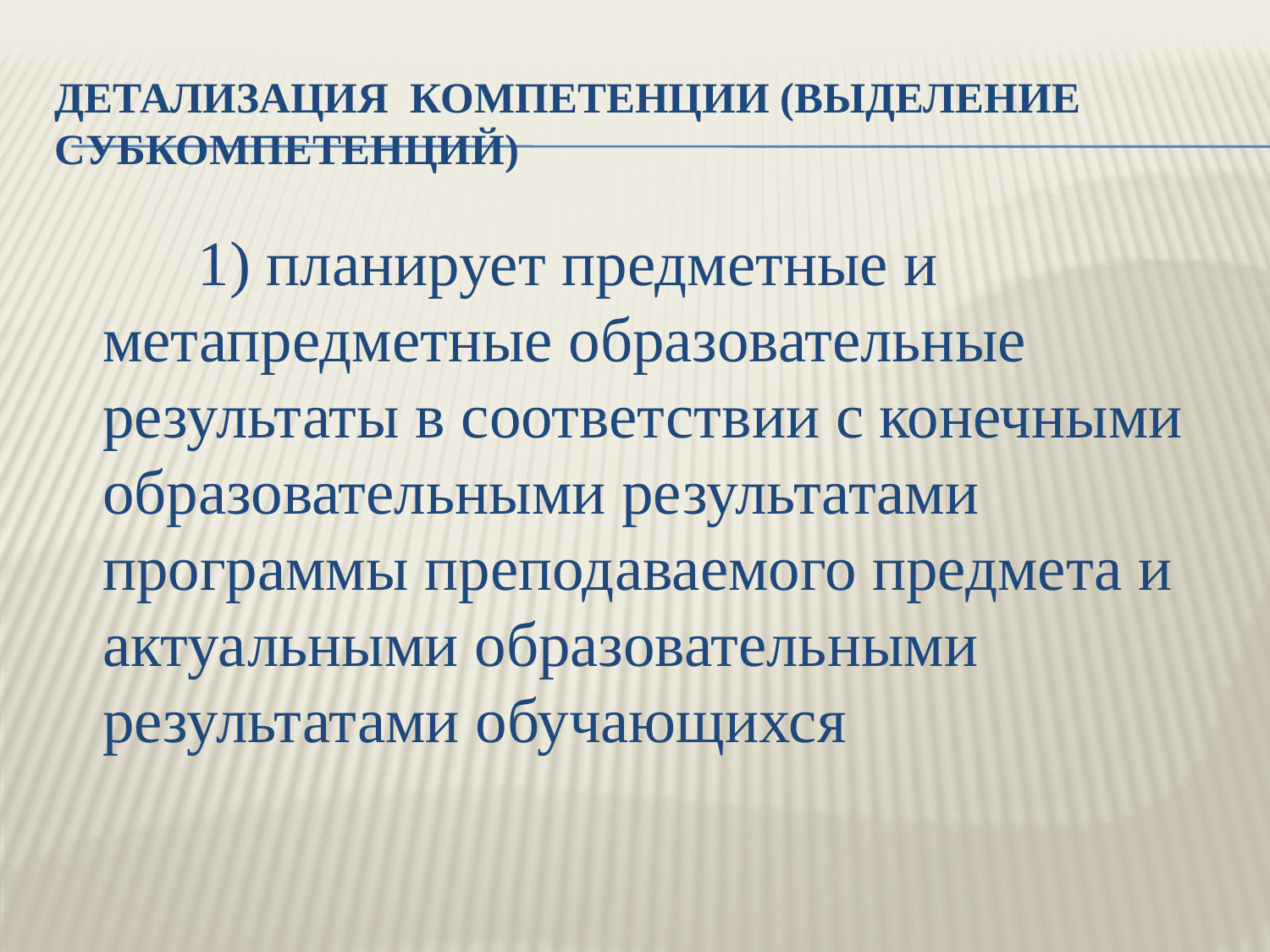

# Детализация  компетенции (выделение субкомпетенций)
         1) планирует предметные и метапредметные образовательные результаты в соответствии с конечными образовательными результатами программы преподаваемого предмета и актуальными образовательными результатами обучающихся